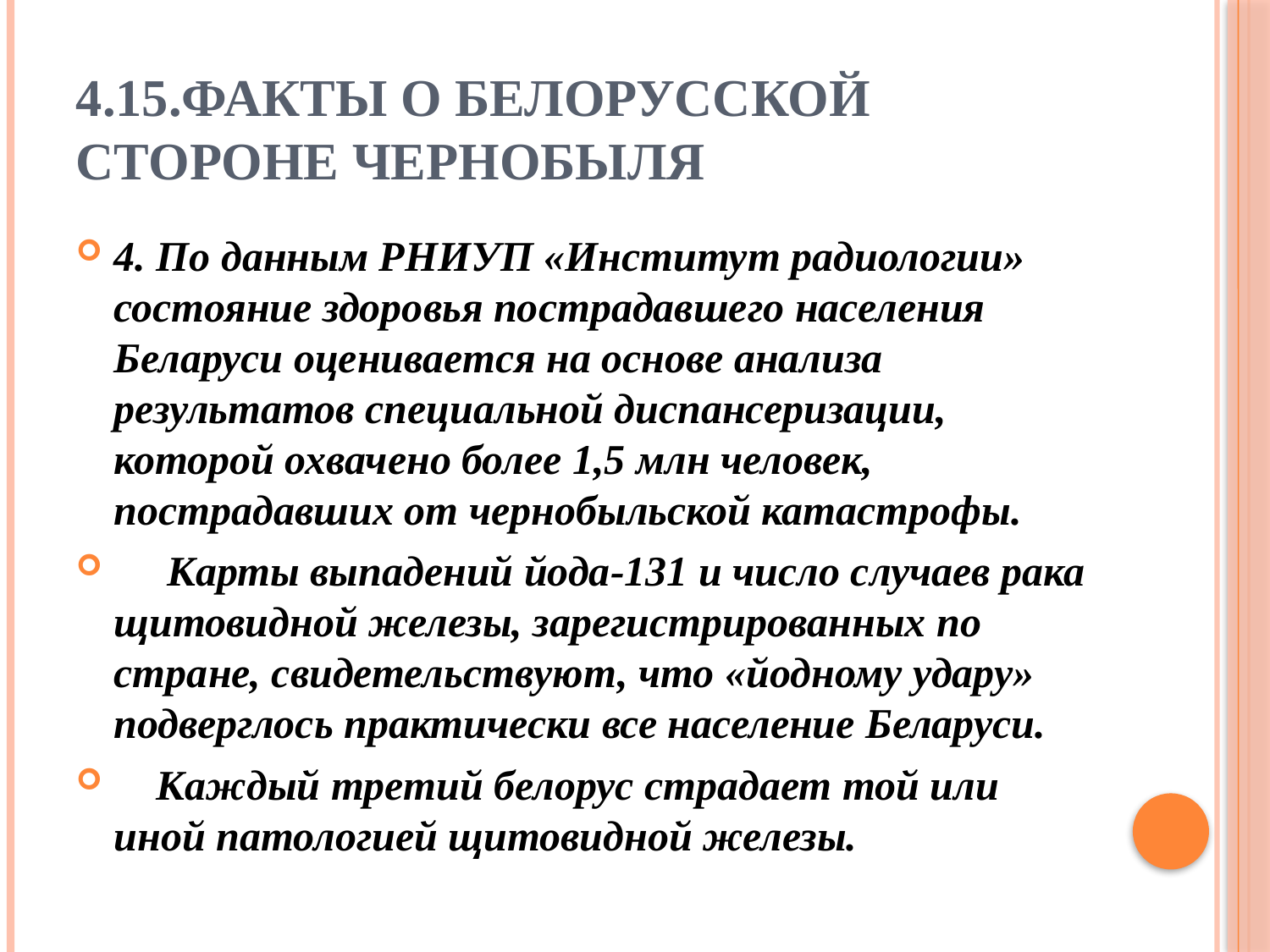

# 4.15.факты о белорусской стороне Чернобыля
4. По данным РНИУП «Институт радиологии» состояние здоровья пострадавшего населения Беларуси оценивается на основе анализа результатов специальной диспансеризации, которой охвачено более 1,5 млн человек, пострадавших от чернобыльской катастрофы.
     Карты выпадений йода-131 и число случаев рака щитовидной железы, зарегистрированных по стране, свидетельствуют, что «йодному удару» подверглось практически все население Беларуси.
    Каждый третий белорус страдает той или иной патологией щитовидной железы.